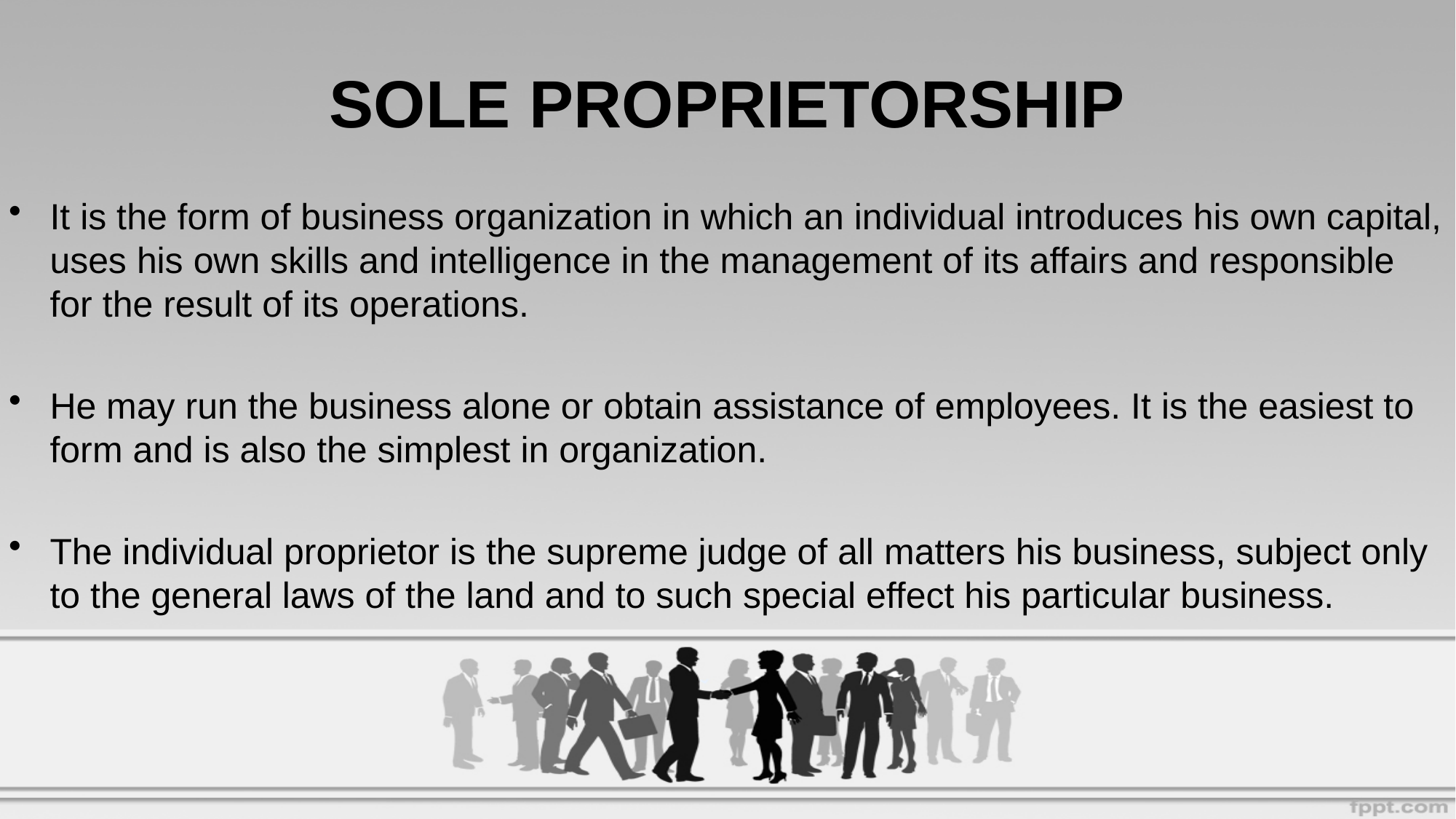

# SOLE PROPRIETORSHIP
It is the form of business organization in which an individual introduces his own capital, uses his own skills and intelligence in the management of its affairs and responsible for the result of its operations.

He may run the business alone or obtain assistance of employees. It is the easiest to form and is also the simplest in organization.

The individual proprietor is the supreme judge of all matters his business, subject only to the general laws of the land and to such special effect his particular business.